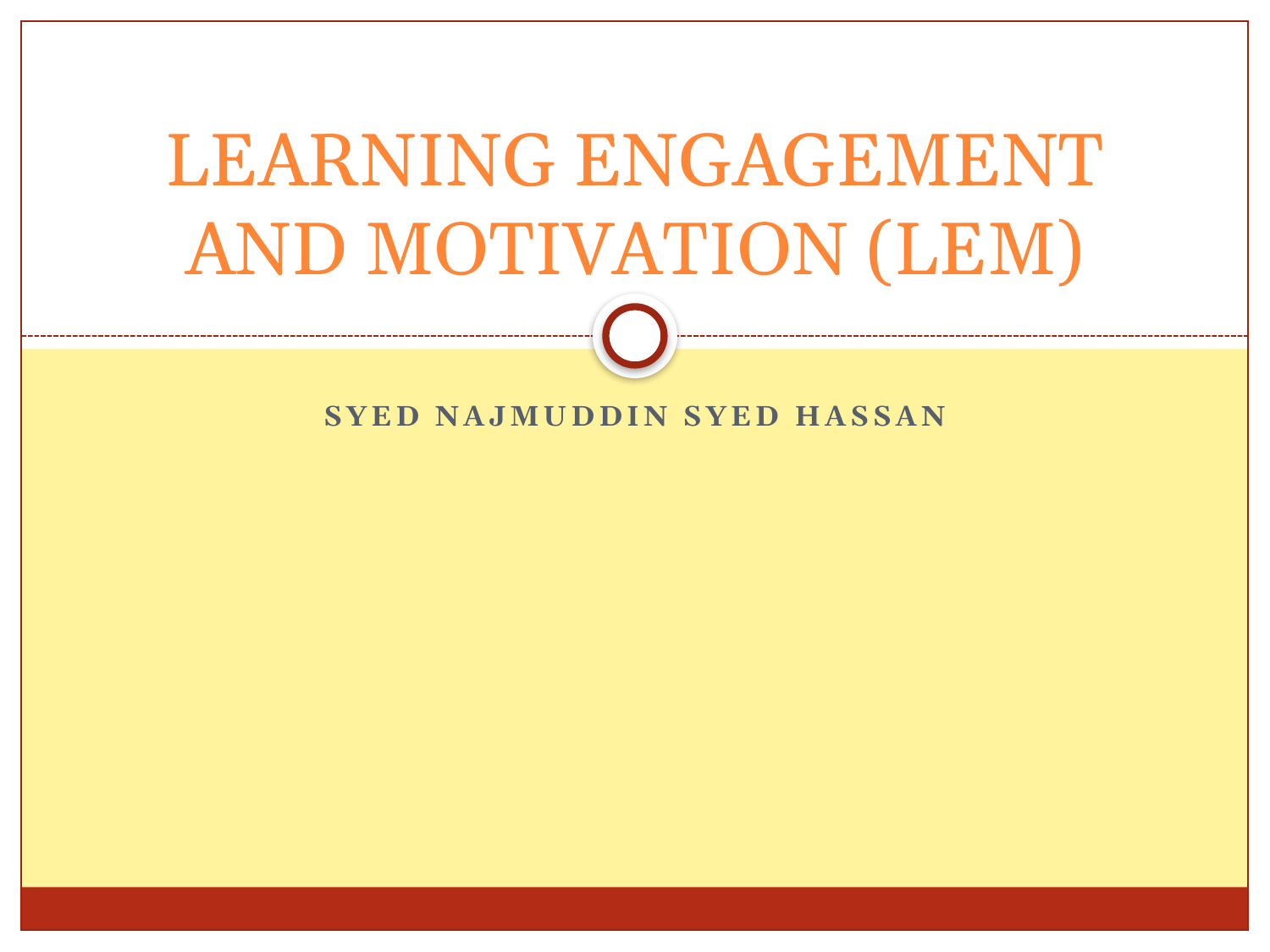

# LEARNING ENGAGEMENT AND MOTIVATION (LEM)
Syed Najmuddin Syed Hassan